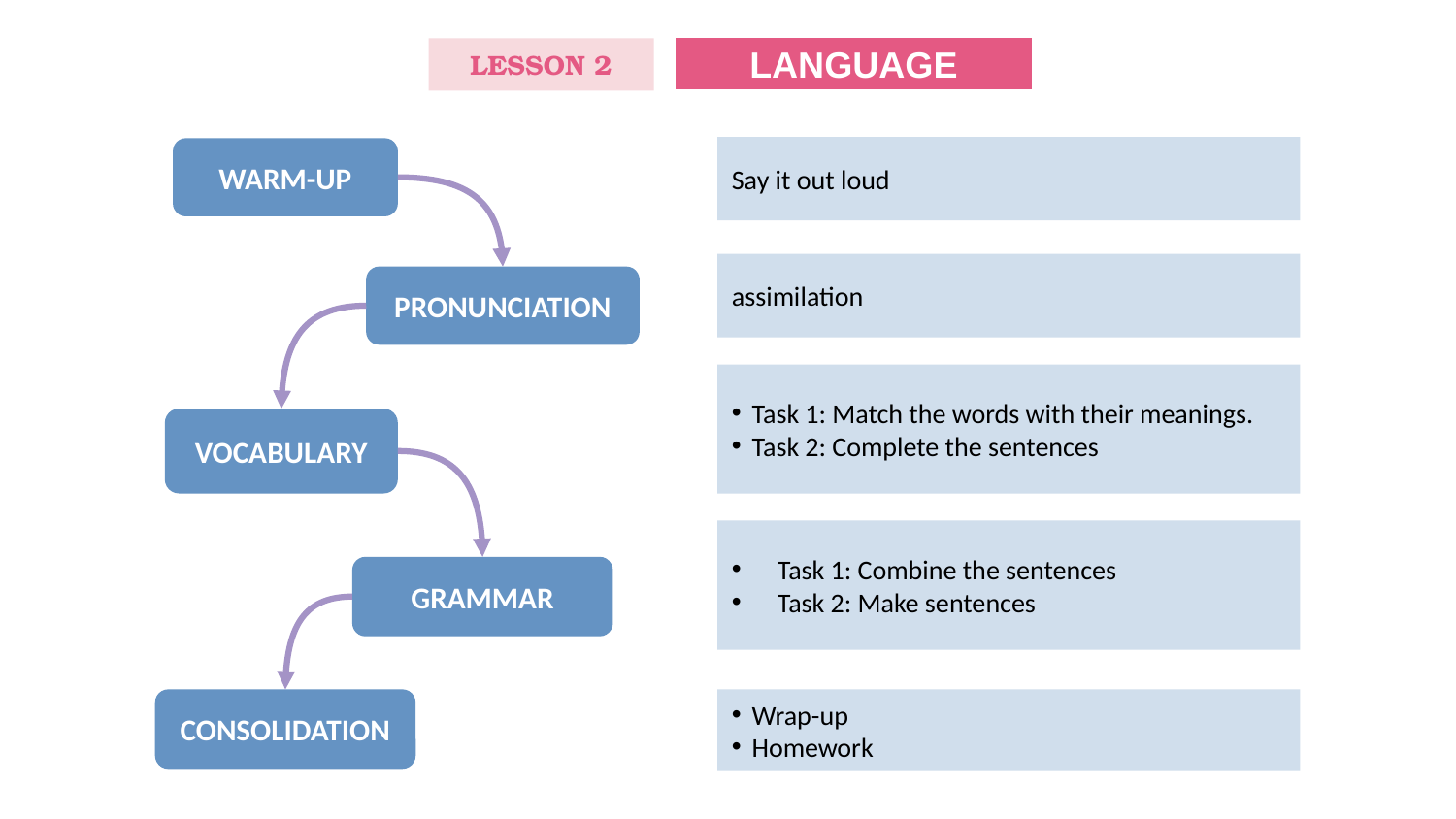

LANGUAGE
LESSON 2
Say it out loud
WARM-UP
assimilation
PRONUNCIATION
Task 1: Match the words with their meanings.
Task 2: Complete the sentences
VOCABULARY
Task 1: Combine the sentences
Task 2: Make sentences
GRAMMAR
CONSOLIDATION
Wrap-up
Homework